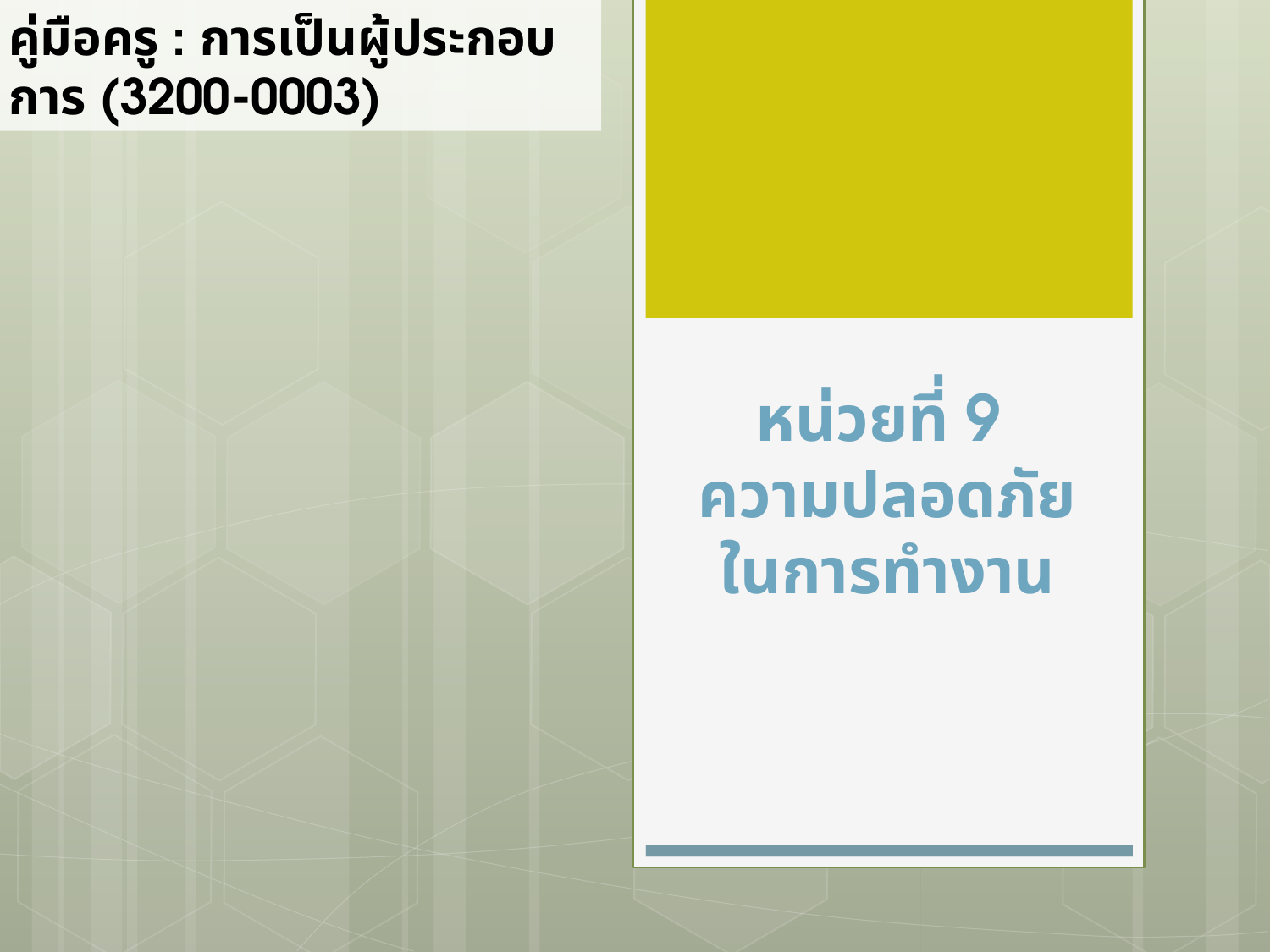

คู่มือครู : การเป็นผู้ประกอบการ (3200-0003)
# หน่วยที่ 9 ความปลอดภัยในการทำงาน